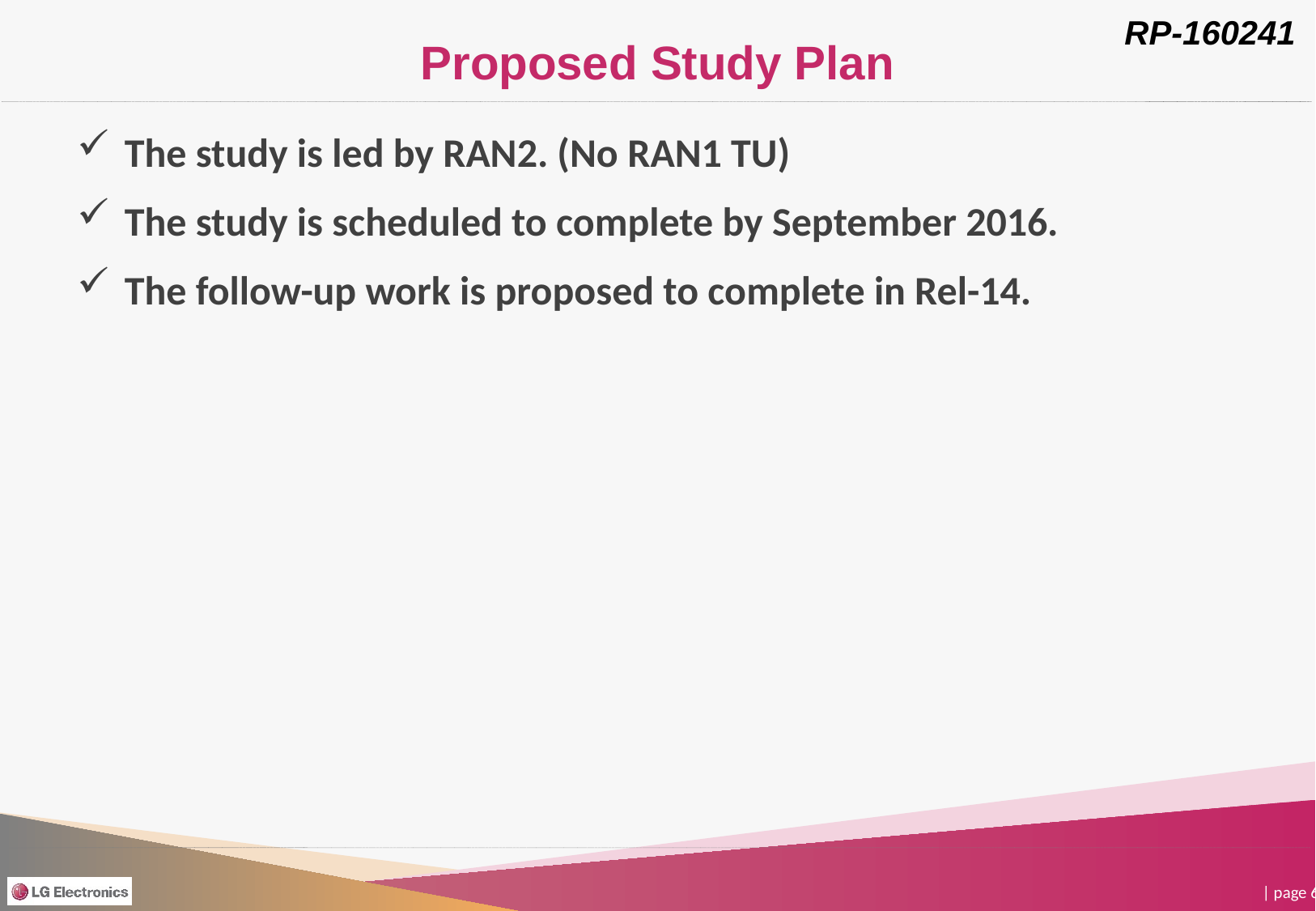

# Proposed Study Plan
The study is led by RAN2. (No RAN1 TU)
The study is scheduled to complete by September 2016.
The follow-up work is proposed to complete in Rel-14.